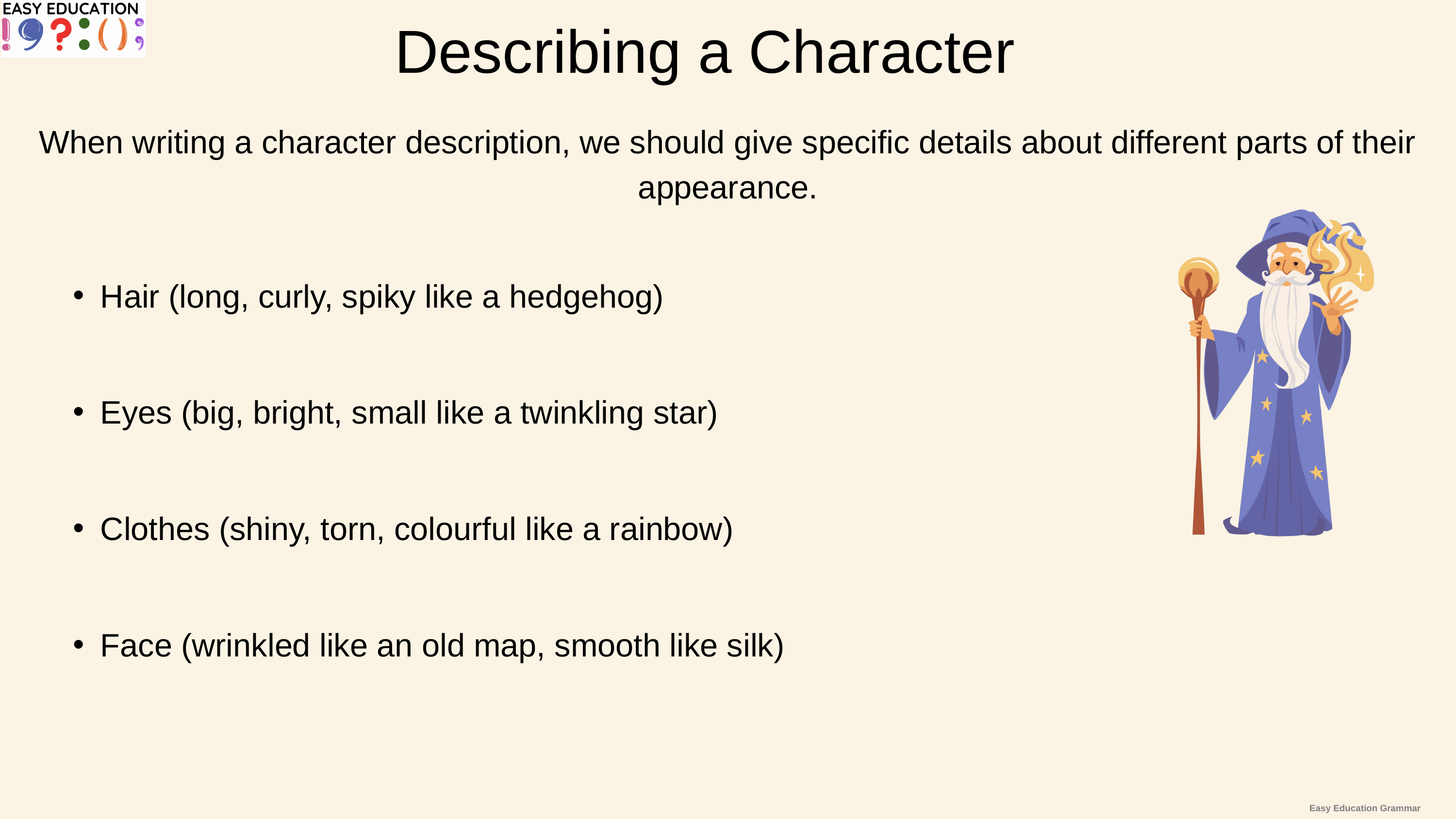

Describing a Character
When writing a character description, we should give specific details about different parts of their appearance.

Hair (long, curly, spiky like a hedgehog)

Eyes (big, bright, small like a twinkling star)

Clothes (shiny, torn, colourful like a rainbow)

Face (wrinkled like an old map, smooth like silk)